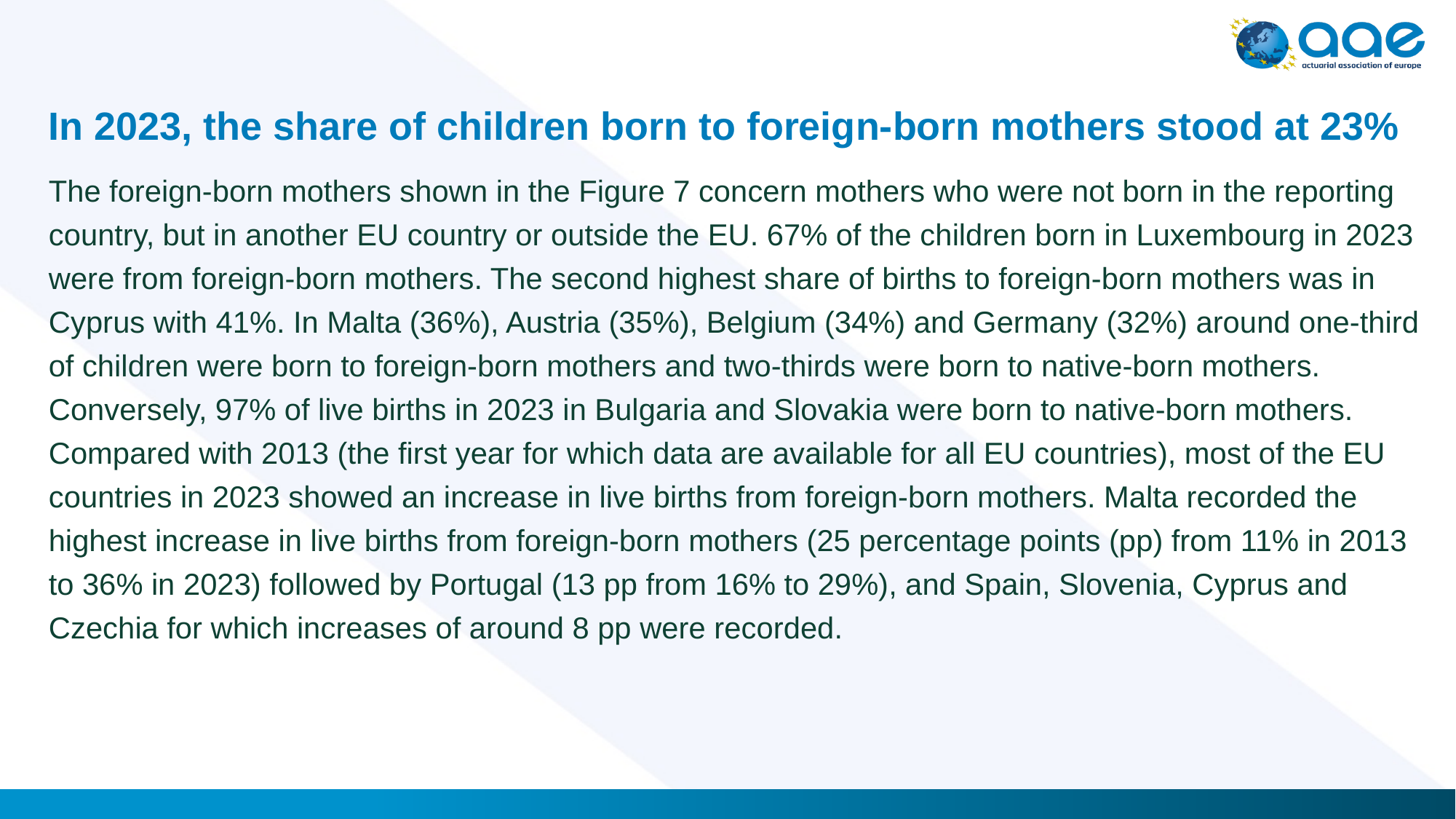

# In 2023, the share of children born to foreign-born mothers stood at 23%
The foreign-born mothers shown in the Figure 7 concern mothers who were not born in the reporting country, but in another EU country or outside the EU. 67% of the children born in Luxembourg in 2023 were from foreign-born mothers. The second highest share of births to foreign-born mothers was in Cyprus with 41%. In Malta (36%), Austria (35%), Belgium (34%) and Germany (32%) around one-third of children were born to foreign-born mothers and two-thirds were born to native-born mothers. Conversely, 97% of live births in 2023 in Bulgaria and Slovakia were born to native-born mothers. Compared with 2013 (the first year for which data are available for all EU countries), most of the EU countries in 2023 showed an increase in live births from foreign-born mothers. Malta recorded the highest increase in live births from foreign-born mothers (25 percentage points (pp) from 11% in 2013 to 36% in 2023) followed by Portugal (13 pp from 16% to 29%), and Spain, Slovenia, Cyprus and Czechia for which increases of around 8 pp were recorded.